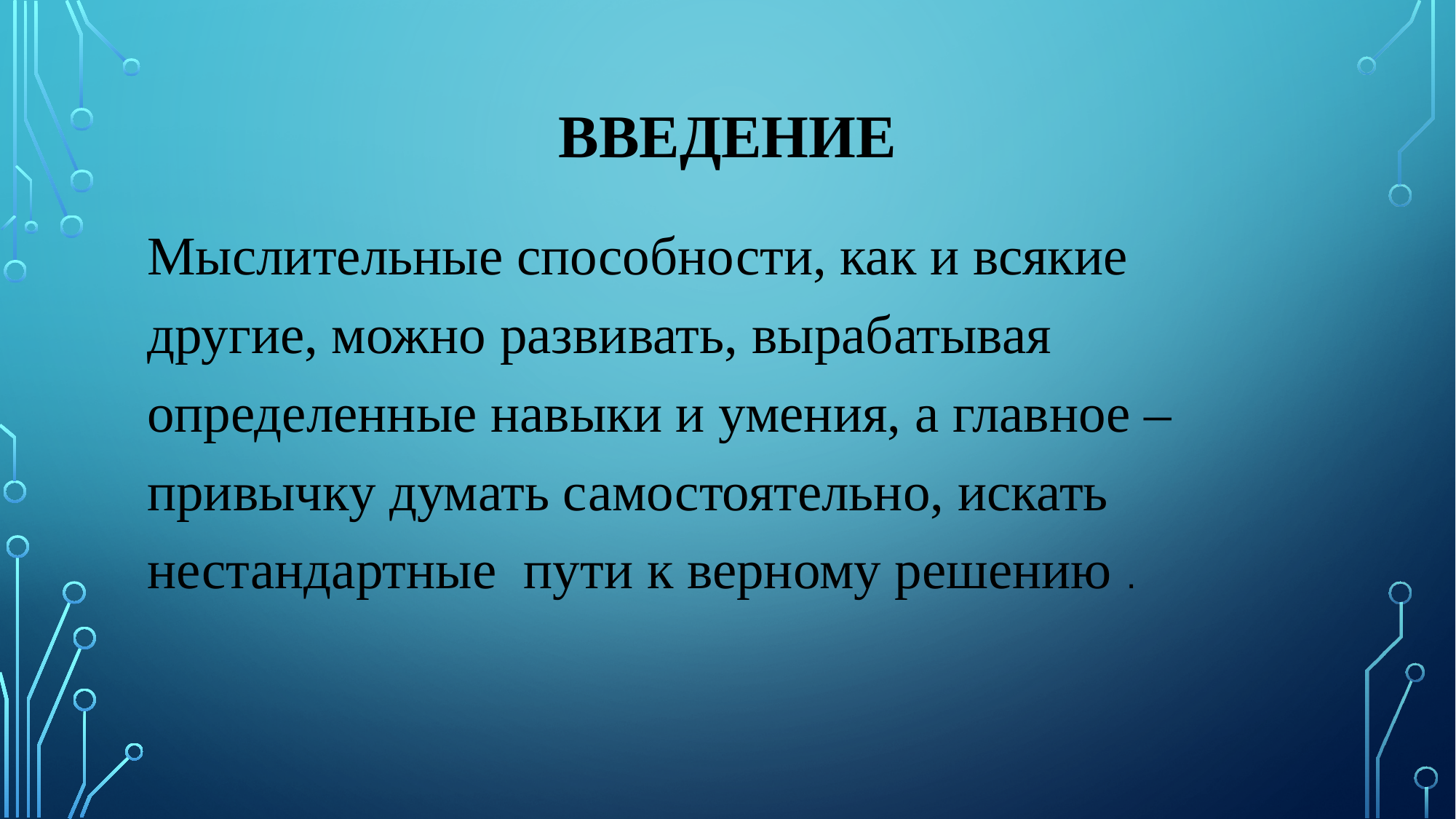

# Введение
Мыслительные способности, как и всякие другие, можно развивать, вырабатывая определенные навыки и умения, а главное – привычку думать самостоятельно, искать нестандартные  пути к верному решению .